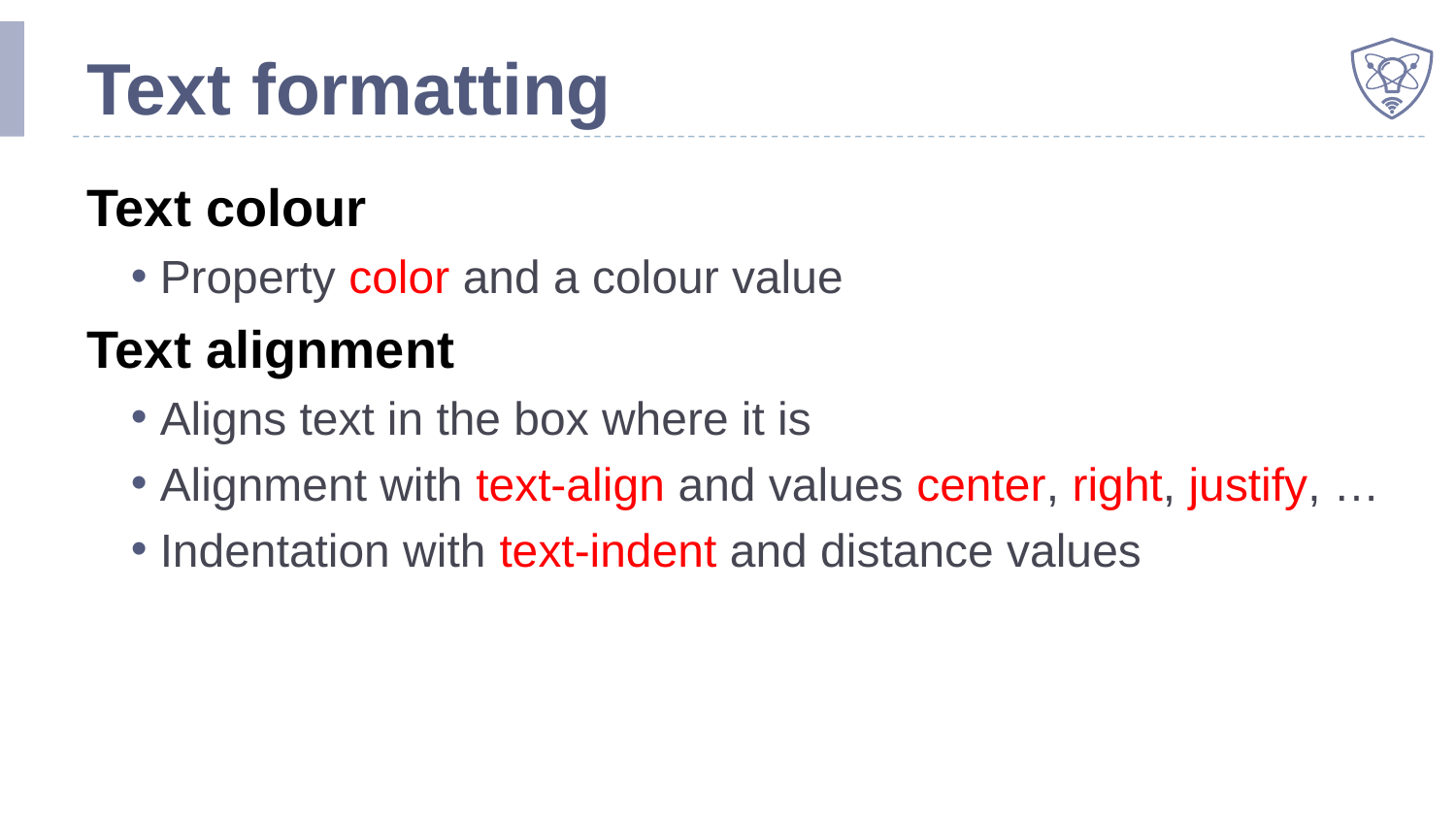

# Text formatting
Text colour
Property color and a colour value
Text alignment
Aligns text in the box where it is
Alignment with text-align and values center, right, justify, …
Indentation with text-indent and distance values